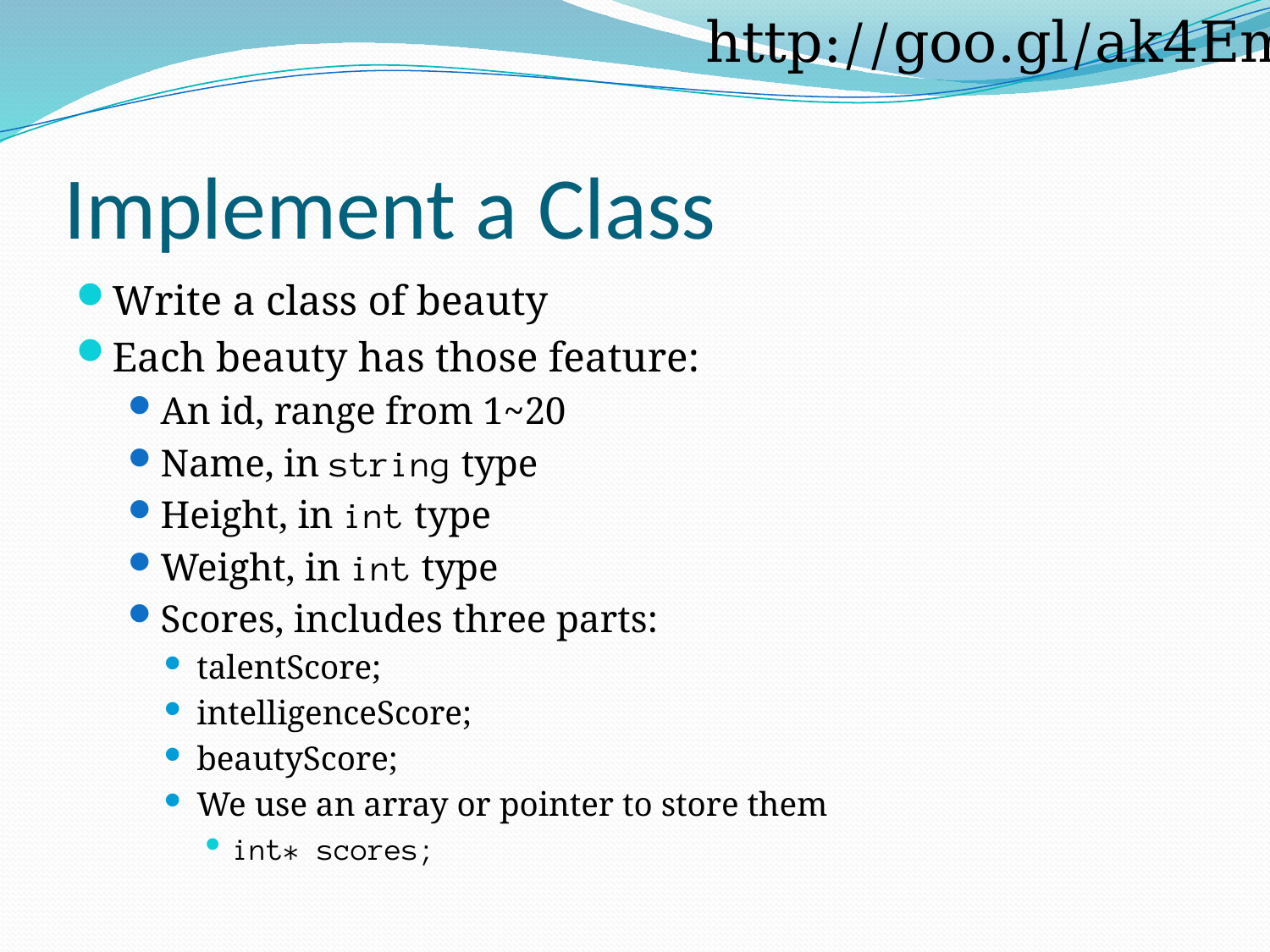

http://goo.gl/ak4Em
# Implement a Class
Write a class of beauty
Each beauty has those feature:
An id, range from 1~20
Name, in string type
Height, in int type
Weight, in int type
Scores, includes three parts:
talentScore;
intelligenceScore;
beautyScore;
We use an array or pointer to store them
int* scores;